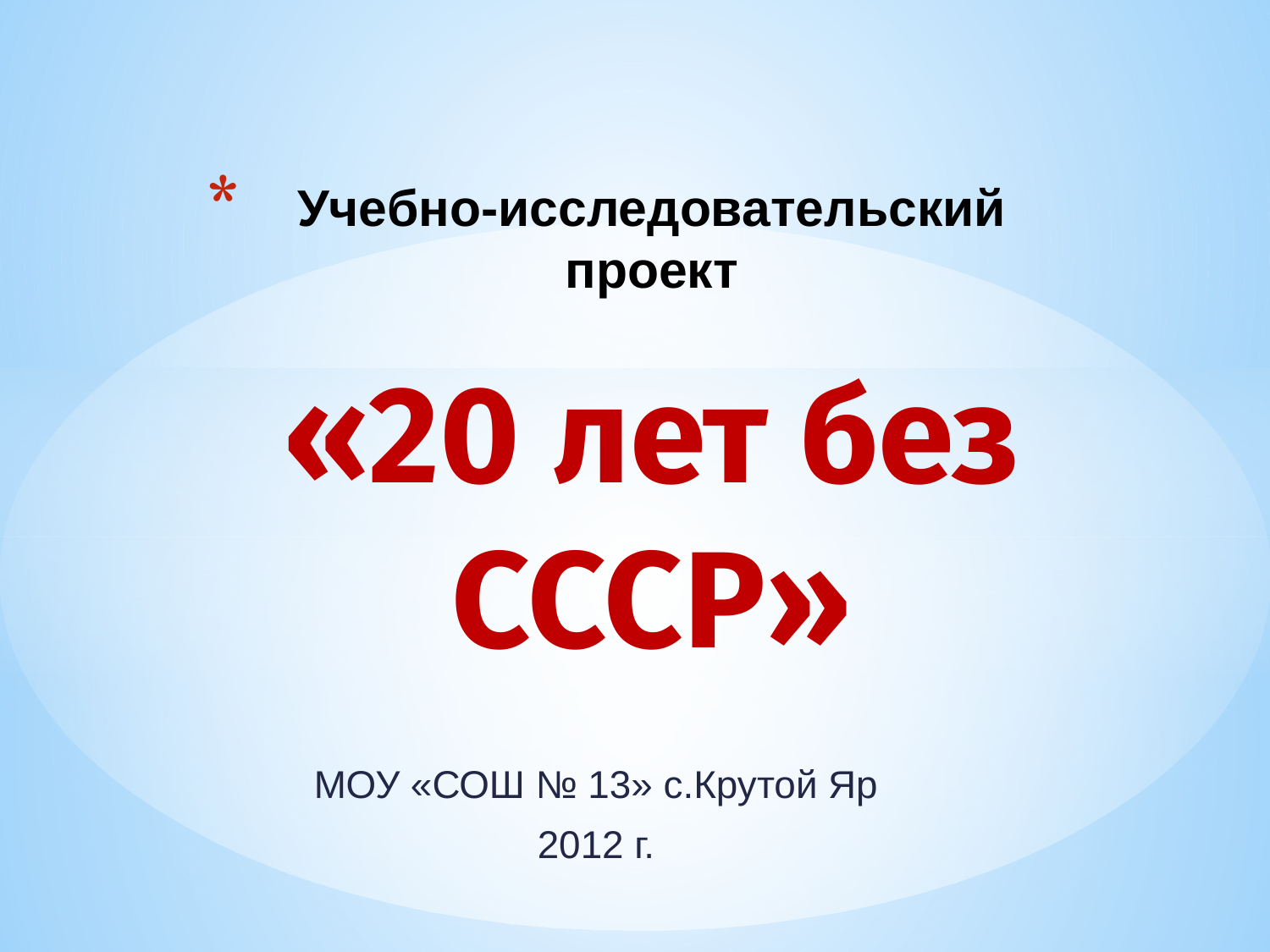

# Учебно-исследовательский проект «20 лет без СССР»
МОУ «СОШ № 13» с.Крутой Яр
2012 г.